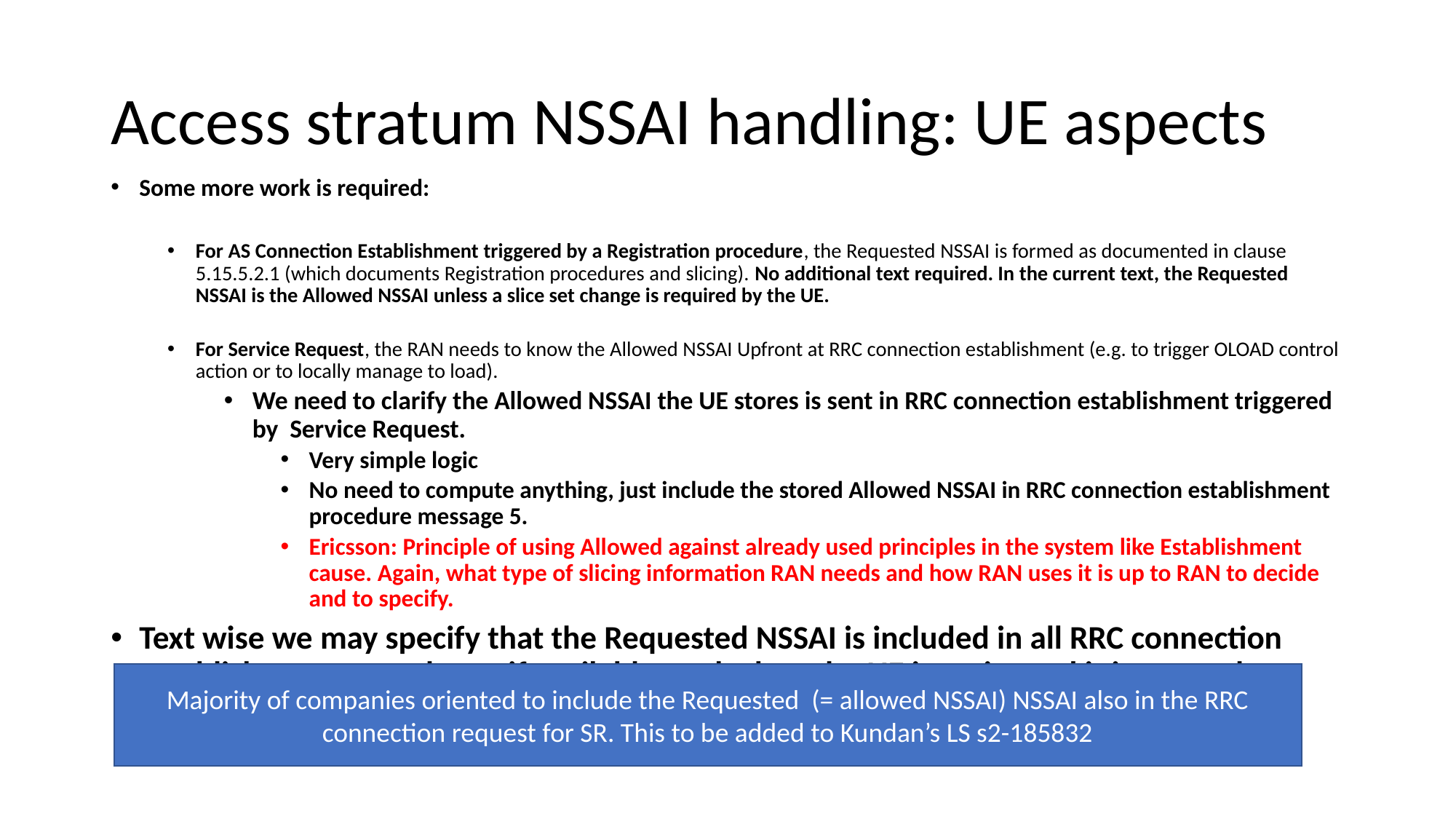

# Access stratum NSSAI handling: UE aspects
Some more work is required:

For AS Connection Establishment triggered by a Registration procedure, the Requested NSSAI is formed as documented in clause 5.15.5.2.1 (which documents Registration procedures and slicing). No additional text required. In the current text, the Requested NSSAI is the Allowed NSSAI unless a slice set change is required by the UE.

For Service Request, the RAN needs to know the Allowed NSSAI Upfront at RRC connection establishment (e.g. to trigger OLOAD control action or to locally manage to load).
We need to clarify the Allowed NSSAI the UE stores is sent in RRC connection establishment triggered by  Service Request.
Very simple logic
No need to compute anything, just include the stored Allowed NSSAI in RRC connection establishment procedure message 5.
Ericsson: Principle of using Allowed against already used principles in the system like Establishment cause. Again, what type of slicing information RAN needs and how RAN uses it is up to RAN to decide and to specify.
Text wise we may specify that the Requested NSSAI is included in all RRC connection establishment procedures, if available, and when the UE is registered it is set to the Allowed NSSAI in all procedures except registrations that trigger a Slice Set change.
Implement this by CRs at this meeting. (based on S2-185444 revision and S2-185317)

Majority of companies oriented to include the Requested  (= allowed NSSAI) NSSAI also in the RRC connection request for SR. This to be added to Kundan’s LS s2-185832